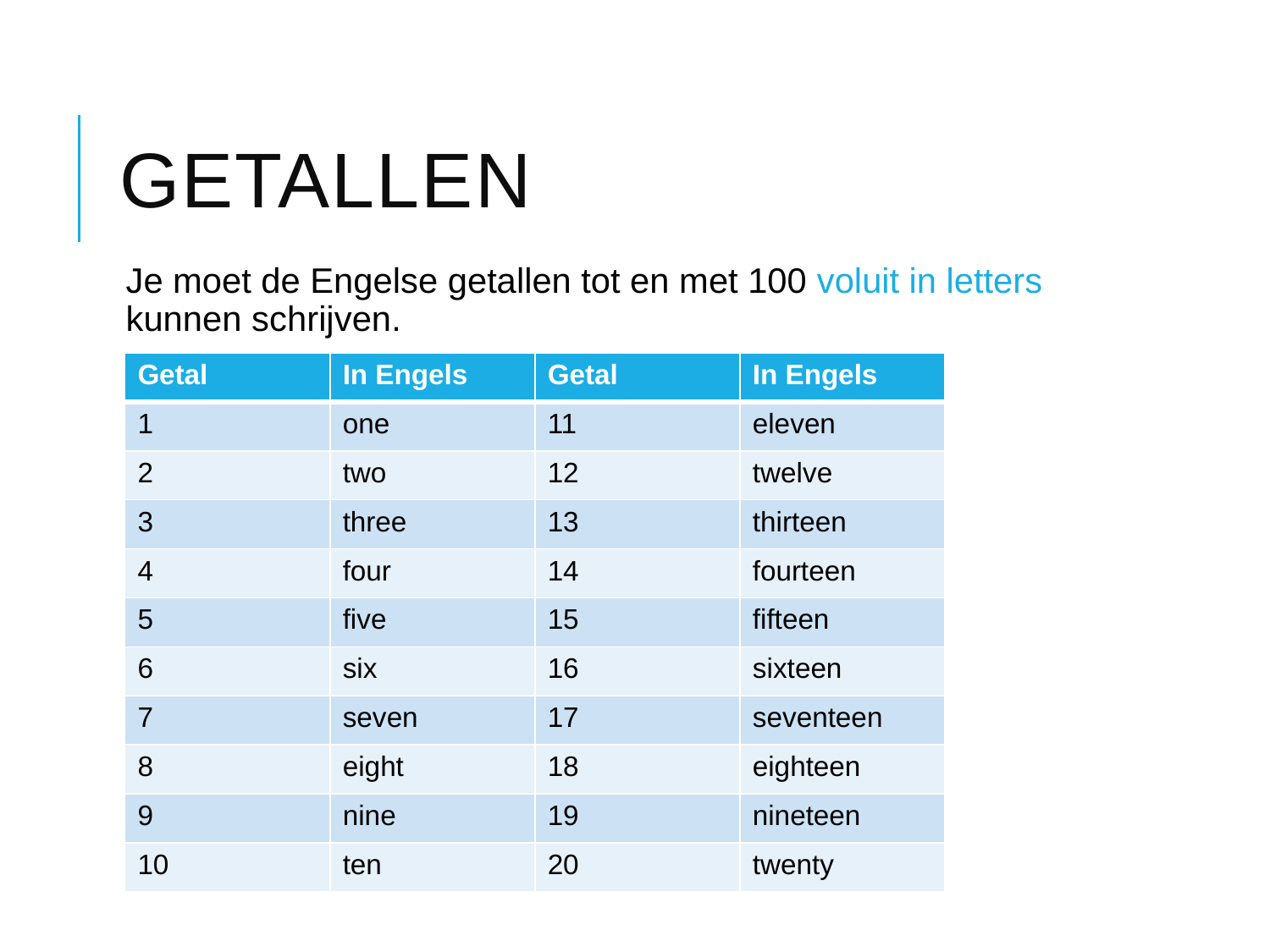

# GETALLEN
Je moet de Engelse getallen tot en met 100 voluit in letters kunnen schrijven.

| Getal | In Engels | Getal | In Engels |
| --- | --- | --- | --- |
| 1 | one | 11 | eleven |
| 2 | two | 12 | twelve |
| 3 | three | 13 | thirteen |
| 4 | four | 14 | fourteen |
| 5 | five | 15 | fifteen |
| 6 | six | 16 | sixteen |
| 7 | seven | 17 | seventeen |
| 8 | eight | 18 | eighteen |
| 9 | nine | 19 | nineteen |
| 10 | ten | 20 | twenty |